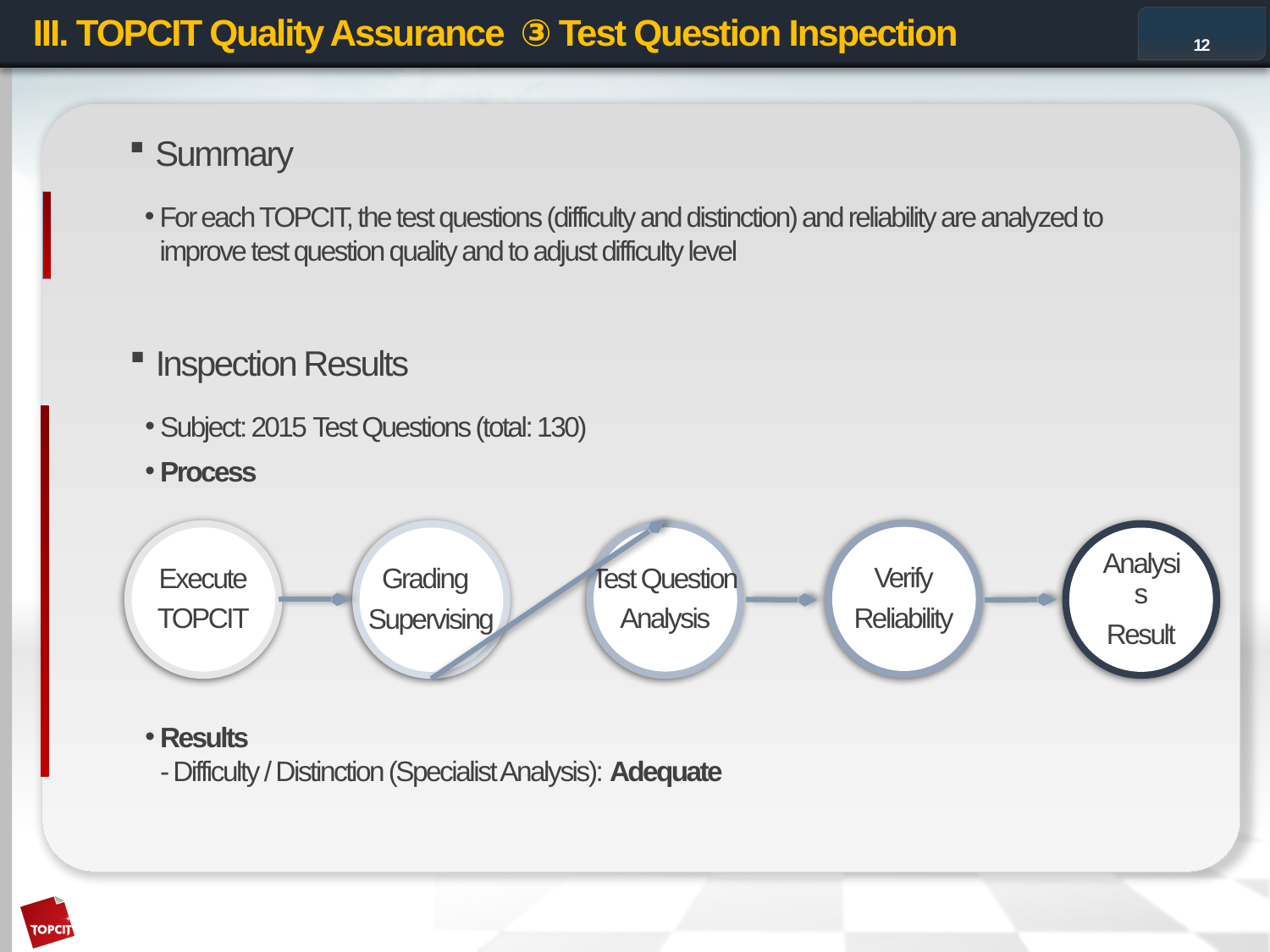

# III. TOPCIT Quality Assurance  ③ Test Question Inspection
12

 Summary

For each TOPCIT, the test questions (difficulty and distinction) and reliability are analyzed to improve test question quality and to adjust difficulty level
 Inspection Results
Subject: 2015 Test Questions (total: 130)
Process

Results
- Difficulty / Distinction (Specialist Analysis): Adequate

Verify
Reliability

Execute
TOPCIT

Grading
Supervising

Test Question
Analysis

Analysis
Result